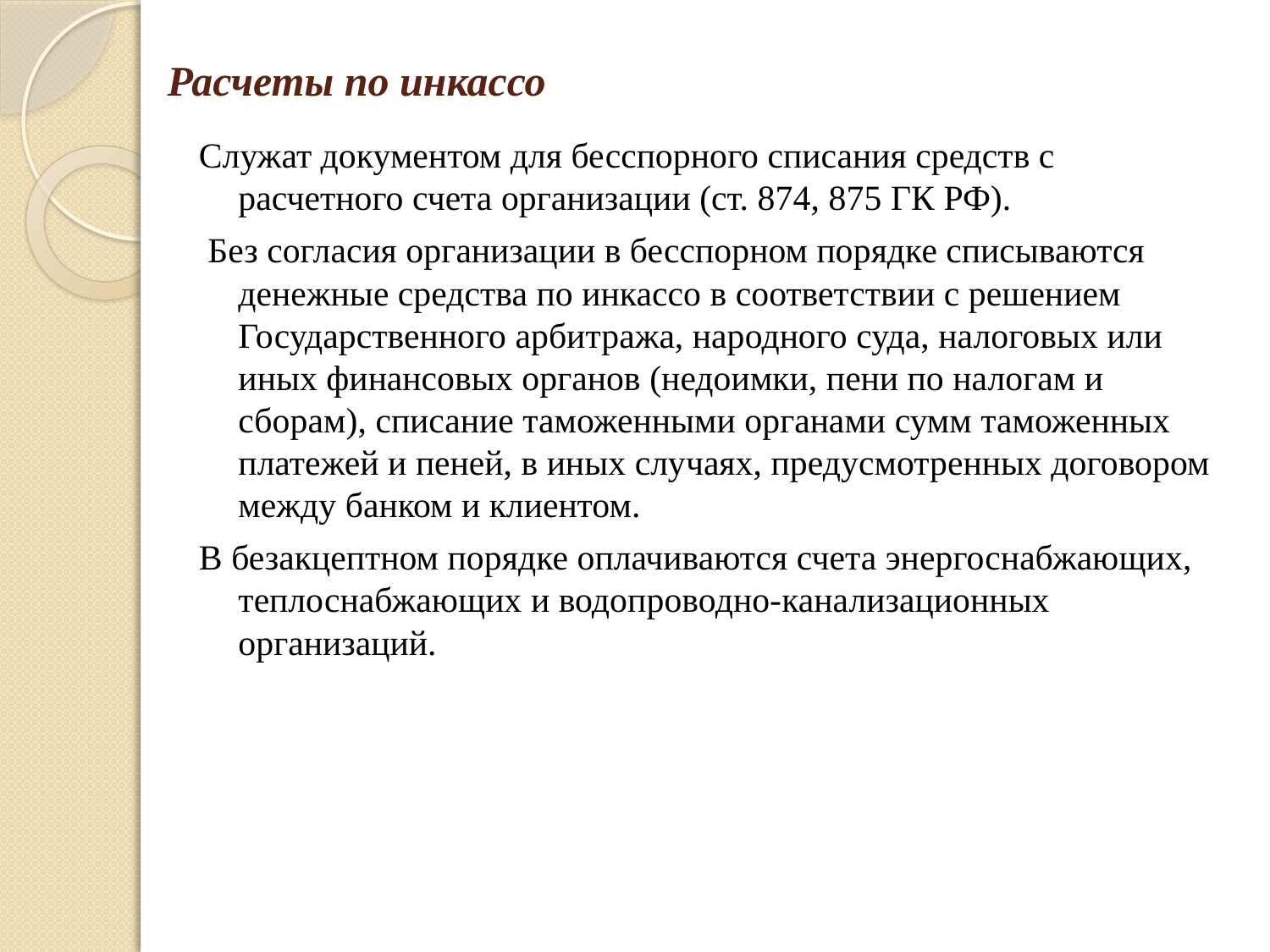

# Расчеты по инкассо
Служат документом для бесспорного списания средств с расчетного счета организации (ст. 874, 875 ГК РФ).
 Без согласия организации в бесспорном порядке списываются денежные средства по инкассо в соответствии с решением Государственного арбитража, народного суда, налоговых или иных финансовых органов (недоимки, пени по налогам и сборам), списание таможенными органами сумм таможенных платежей и пеней, в иных случаях, предусмотренных договором между банком и клиентом.
В безакцептном порядке оплачиваются счета энергоснабжающих, теплоснабжающих и водопроводно-канализационных организаций.